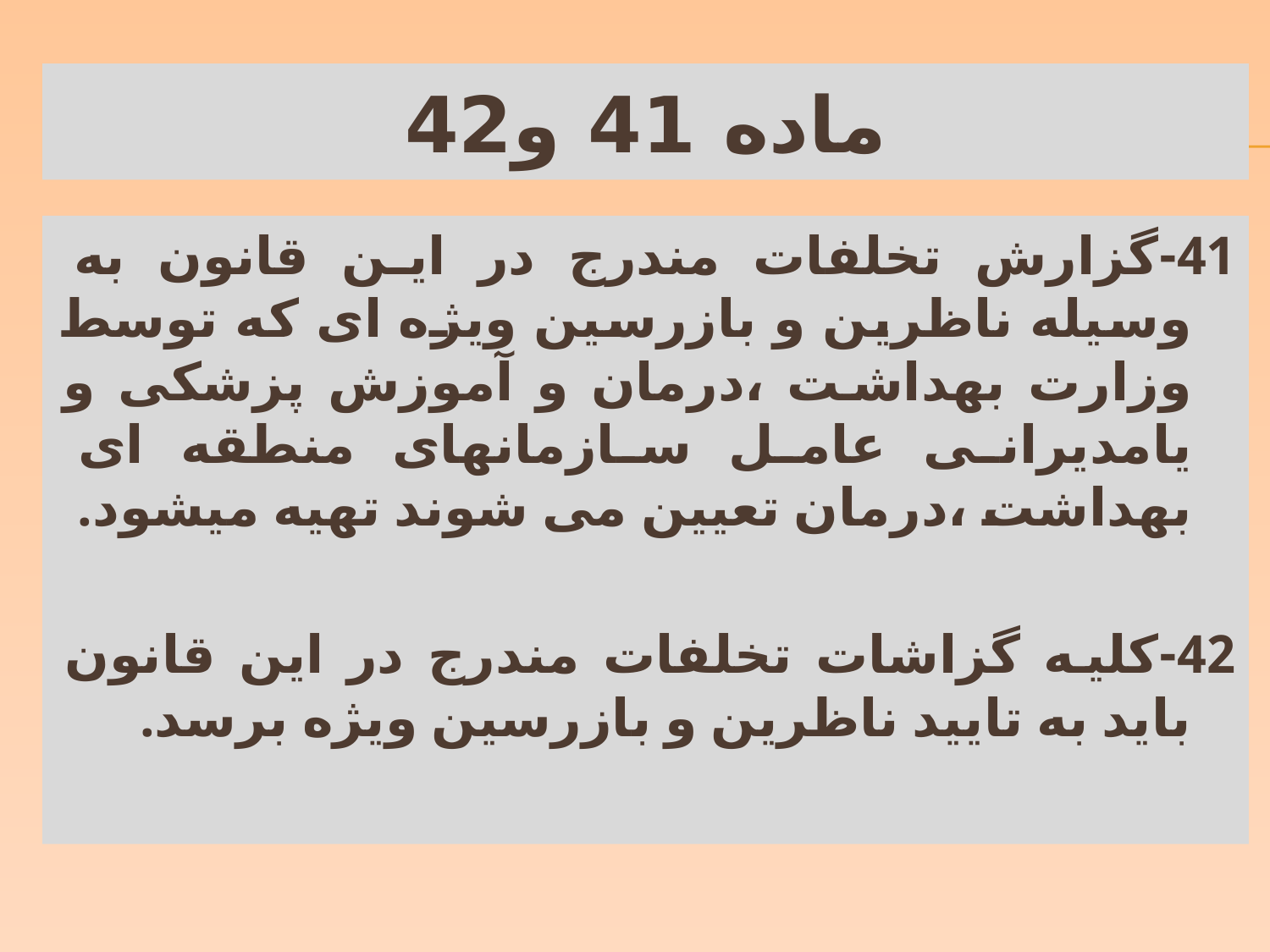

# ماده 41 و42
41-گزارش تخلفات مندرج در این قانون به وسیله ناظرین و بازرسین ویژه ای که توسط وزارت بهداشت ،درمان و آموزش پزشکی و یامدیرانی عامل سازمانهای منطقه ای بهداشت ،درمان تعیین می شوند تهیه میشود.

42-کلیه گزاشات تخلفات مندرج در این قانون باید به تایید ناظرین و بازرسین ویژه برسد.